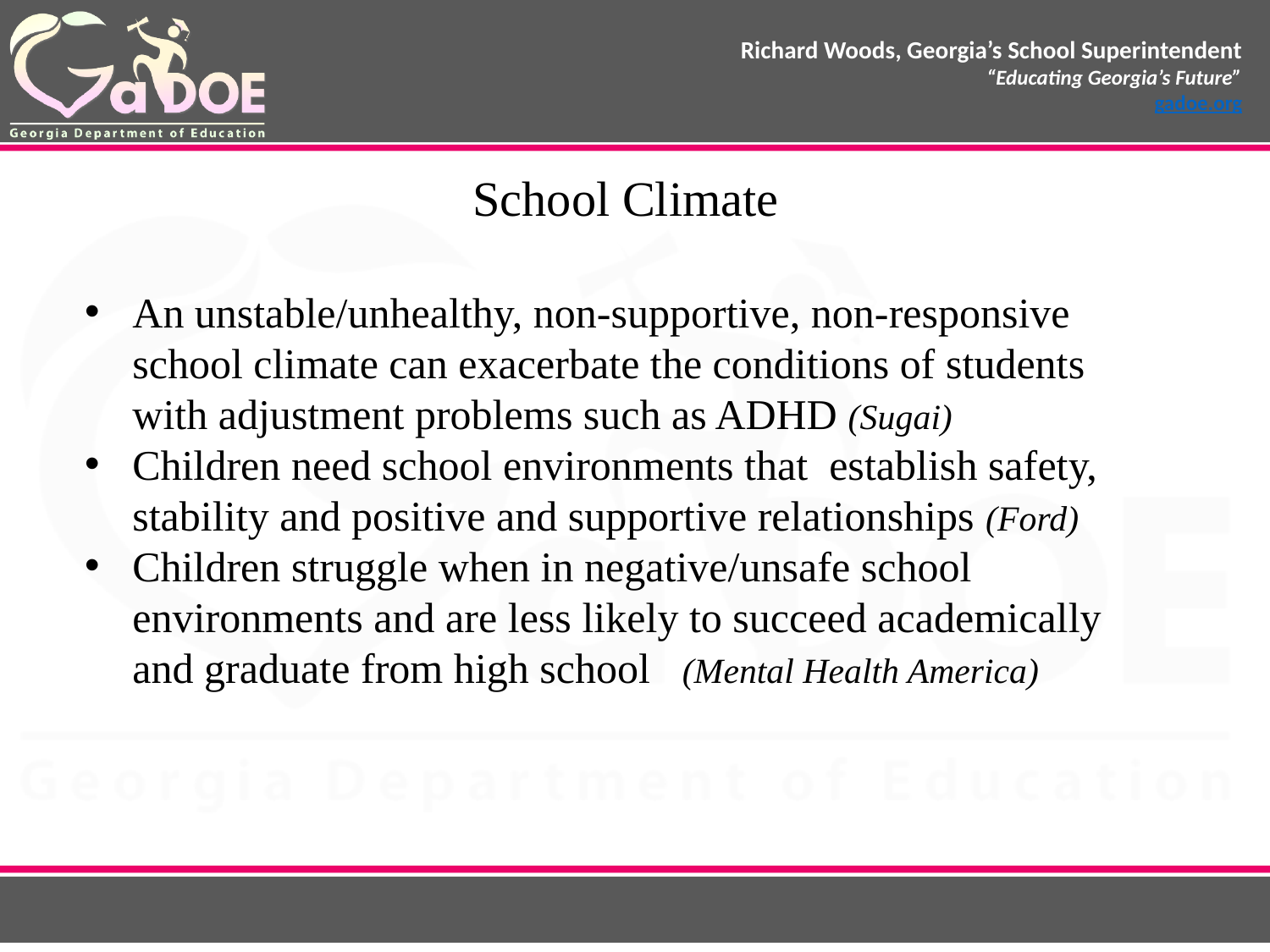

School Climate

An unstable/unhealthy, non-supportive, non-responsive school climate can exacerbate the conditions of students with adjustment problems such as ADHD (Sugai)
Children need school environments that  establish safety, stability and positive and supportive relationships (Ford)
Children struggle when in negative/unsafe school environments and are less likely to succeed academically and graduate from high school   (Mental Health America)